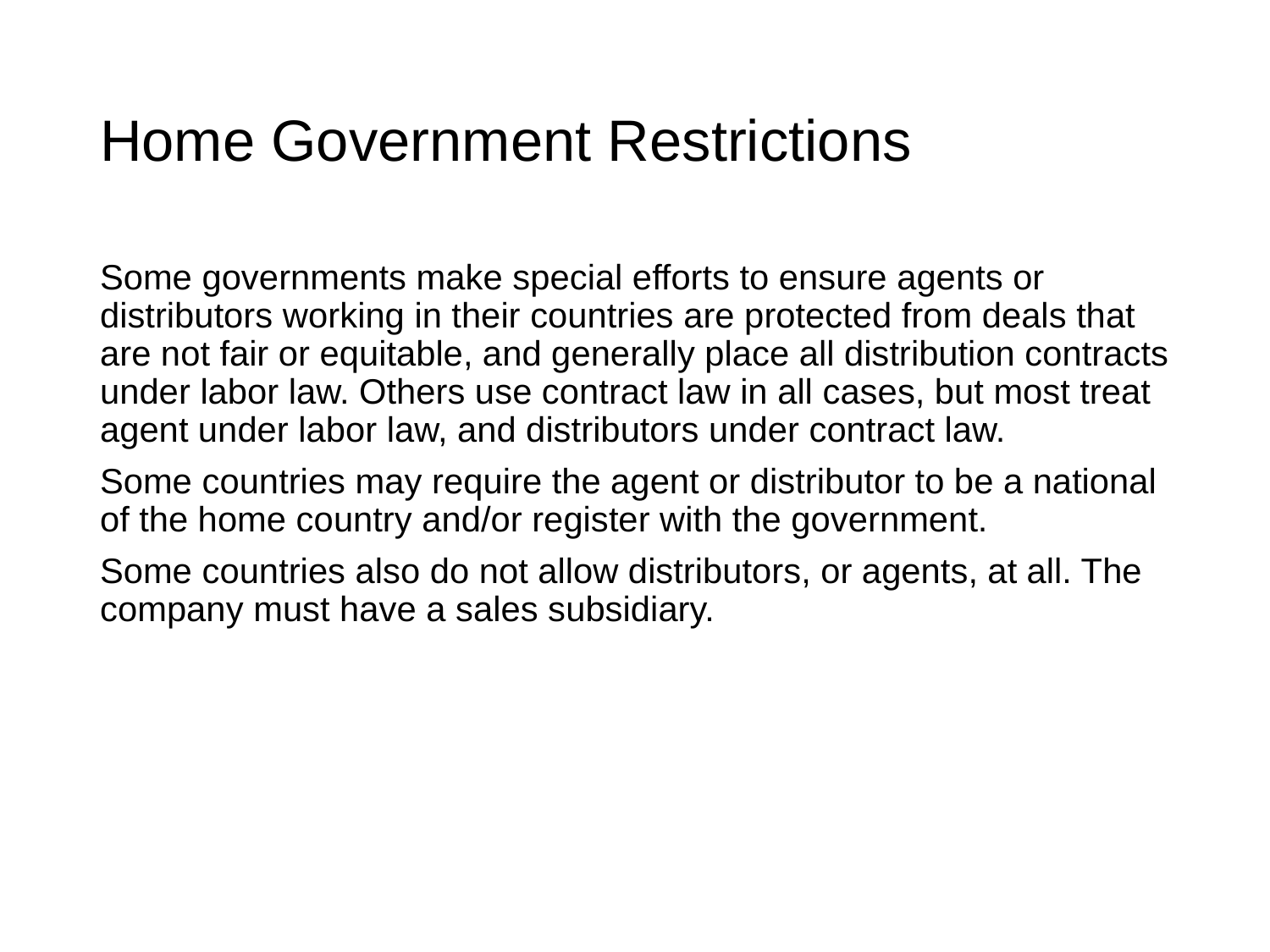

# Home Government Restrictions
Some governments make special efforts to ensure agents or distributors working in their countries are protected from deals that are not fair or equitable, and generally place all distribution contracts under labor law. Others use contract law in all cases, but most treat agent under labor law, and distributors under contract law.
Some countries may require the agent or distributor to be a national of the home country and/or register with the government.
Some countries also do not allow distributors, or agents, at all. The company must have a sales subsidiary.